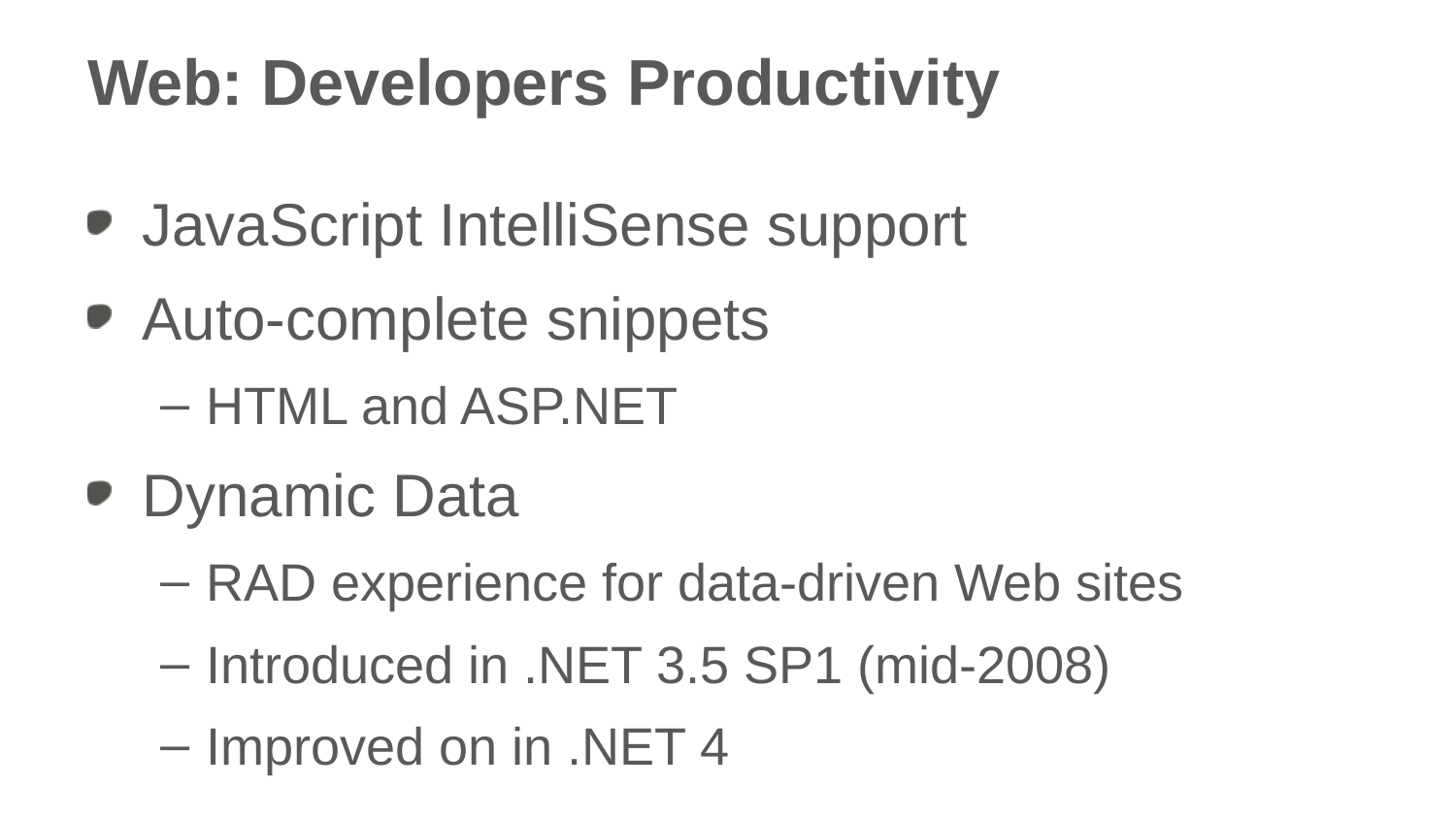

# Web: Developers Productivity
JavaScript IntelliSense support
Auto-complete snippets
HTML and ASP.NET
Dynamic Data
RAD experience for data-driven Web sites
Introduced in .NET 3.5 SP1 (mid-2008)
Improved on in .NET 4